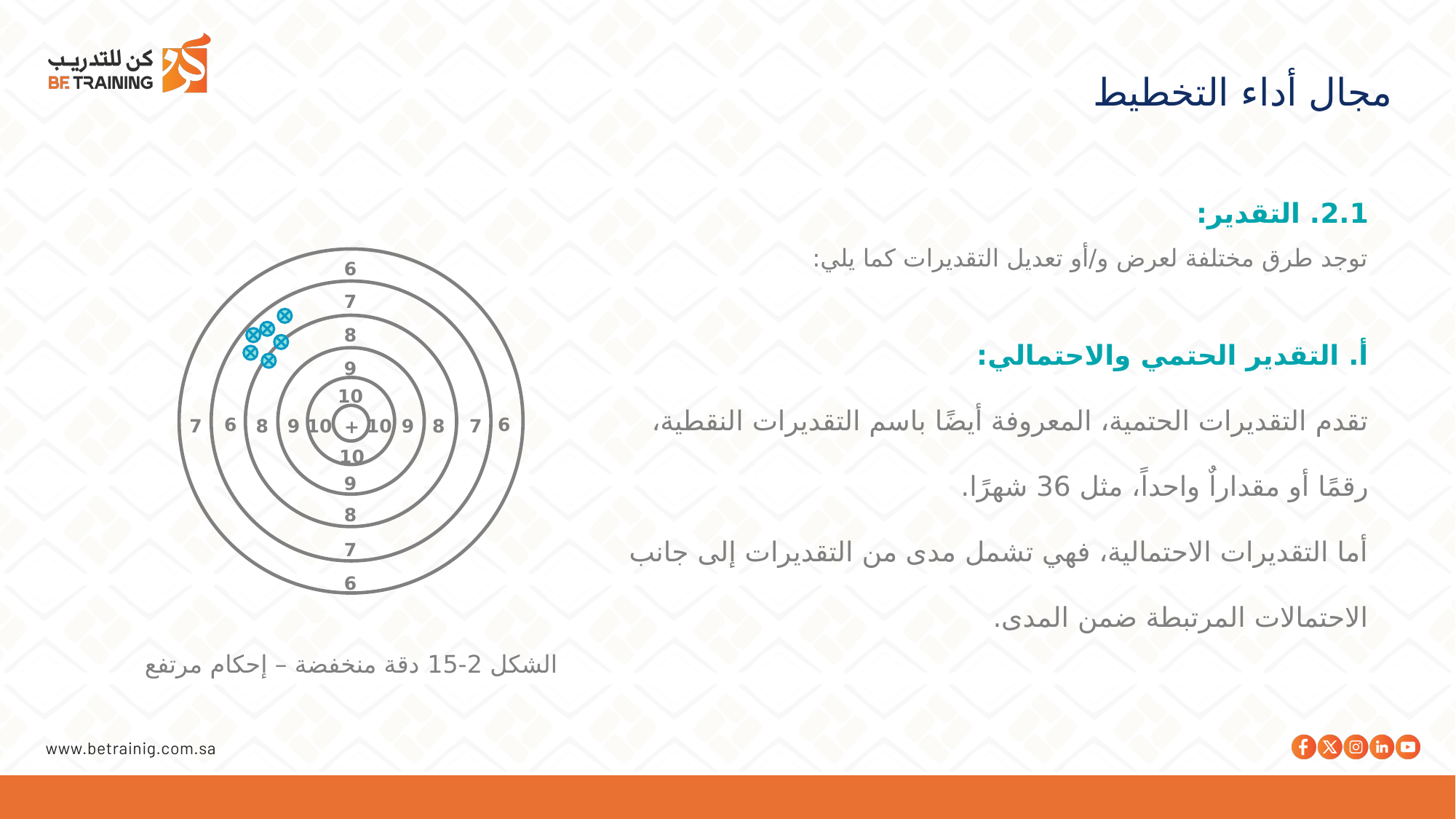

مجال أداء التخطيط
2.1. التقدير:
توجد طرق مختلفة لعرض و/أو تعديل التقديرات كما يلي:

أ. التقدير الحتمي والاحتمالي:
تقدم التقديرات الحتمية، المعروفة أيضًا باسم التقديرات النقطية، رقمًا أو مقداراٌ واحداً، مثل 36 شهرًا.
أما التقديرات الاحتمالية، فهي تشمل مدى من التقديرات إلى جانب الاحتمالات المرتبطة ضمن المدى.
6

7

8

9

10

6
6
7
8
9
10
10
9
8
7
+

10
9
8
7
6
الشكل 2-15 دقة منخفضة – إحكام مرتفع